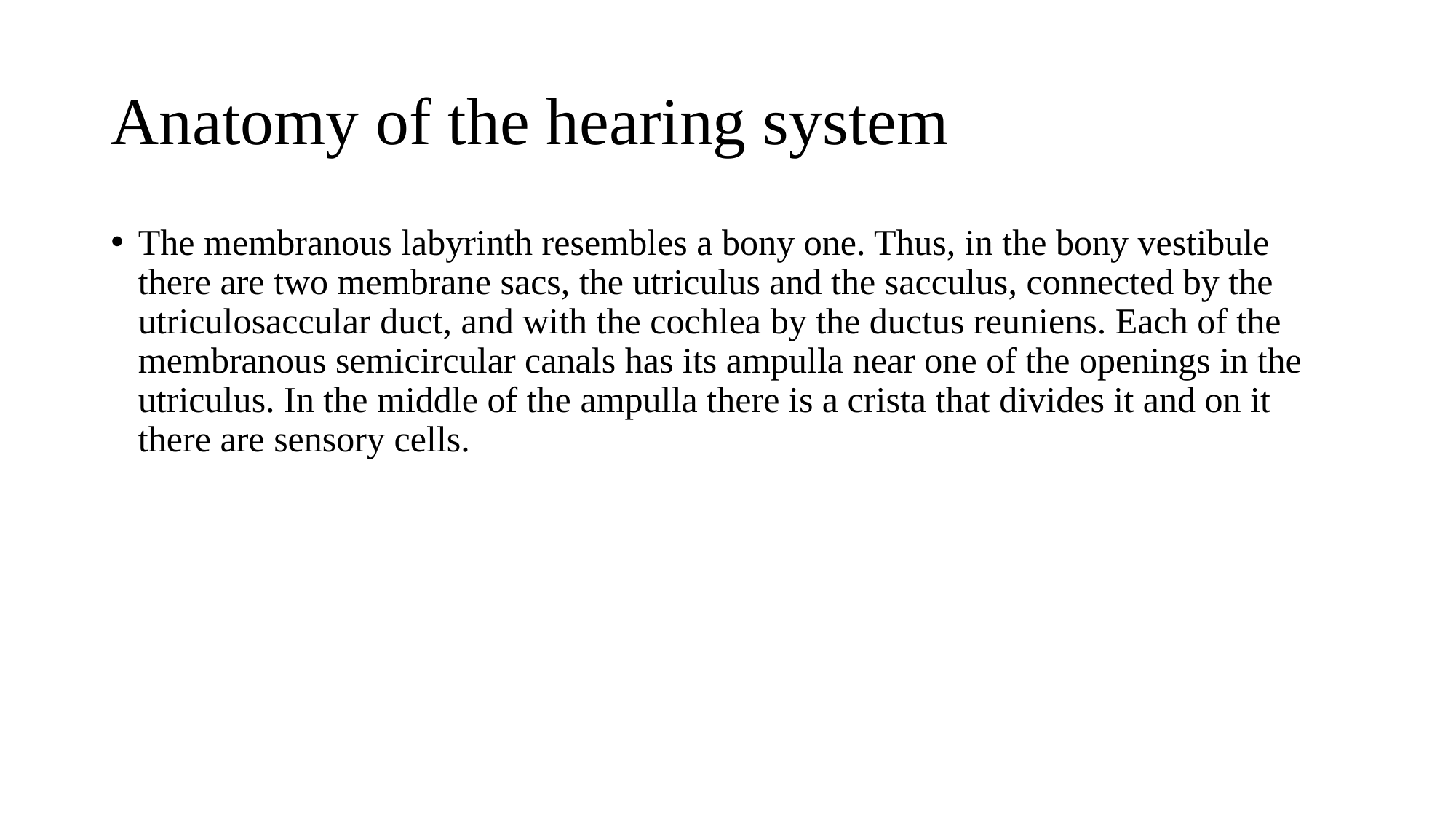

# Anatomy of the hearing system
The membranous labyrinth resembles a bony one. Thus, in the bony vestibule there are two membrane sacs, the utriculus and the sacculus, connected by the utriculosaccular duct, and with the cochlea by the ductus reuniens. Each of the membranous semicircular canals has its ampulla near one of the openings in the utriculus. In the middle of the ampulla there is a crista that divides it and on it there are sensory cells.